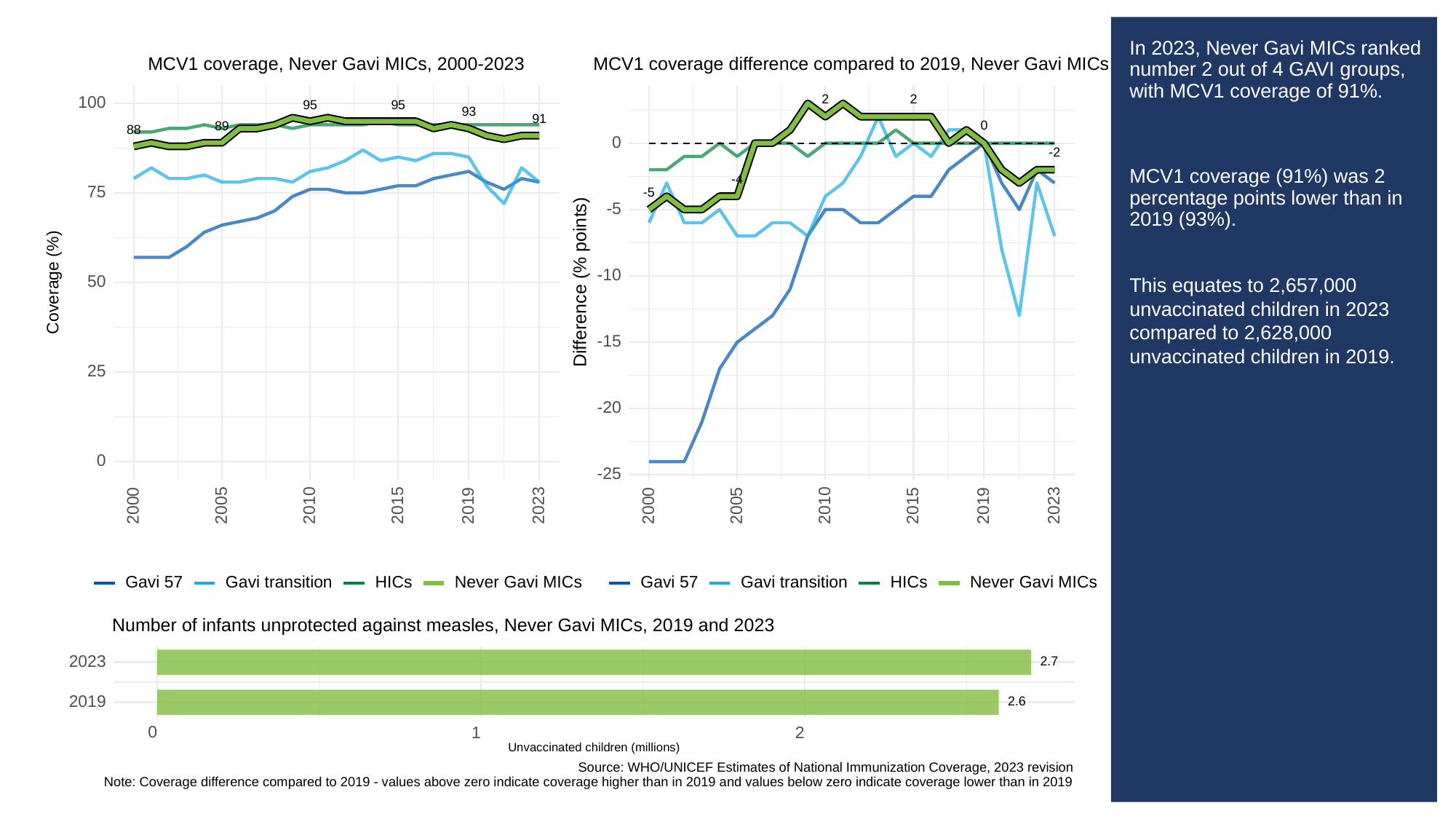

# In 2023, Never Gavi MICs ranked number 2 out of 4 GAVI groups, with MCV1 coverage of 91%.

MCV1 coverage (91%) was 2 percentage points lower than in 2019 (93%).

This equates to 2,657,000 unvaccinated children in 2023 compared to 2,628,000 unvaccinated children in 2019.

MCV1 coverage, Never Gavi MICs, 2000-2023
MCV1 coverage difference compared to 2019, Never Gavi MICs

2
2
100
95
95

93

91

0
89
88

0

-2

-4

75
-5

-5

-10
Difference (% points)
Coverage (%)

50

-15

25

-20

0

-25

2023
2023
2000
2005
2010
2015
2019
2000
2005
2010
2015
2019
Gavi 57
Gavi transition
HICs
Never Gavi MICs
Gavi 57
Gavi transition
HICs
Never Gavi MICs

Number of infants unprotected against measles, Never Gavi MICs, 2019 and 2023

2023
2.7

2019
2.6

0
1
2
Unvaccinated children (millions)
Source: WHO/UNICEF Estimates of National Immunization Coverage, 2023 revision
Note: Coverage difference compared to 2019 - values above zero indicate coverage higher than in 2019 and values below zero indicate coverage lower than in 2019